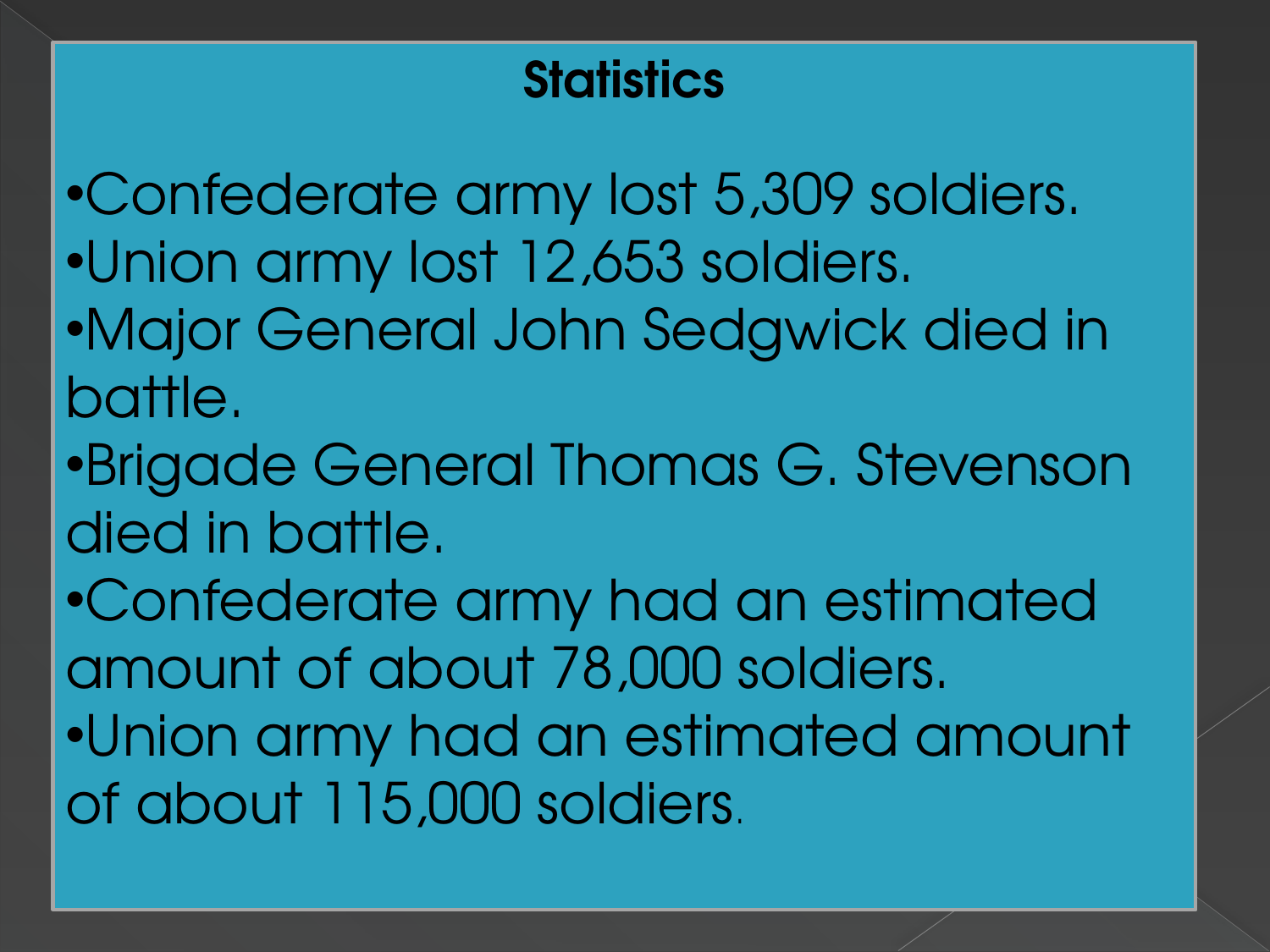

Statistics

Confederate army lost 5,309 soldiers.
Union army lost 12,653 soldiers.
Major General John Sedgwick died in battle.
Brigade General Thomas G. Stevenson died in battle.
Confederate army had an estimated amount of about 78,000 soldiers.
Union army had an estimated amount of about 115,000 soldiers.